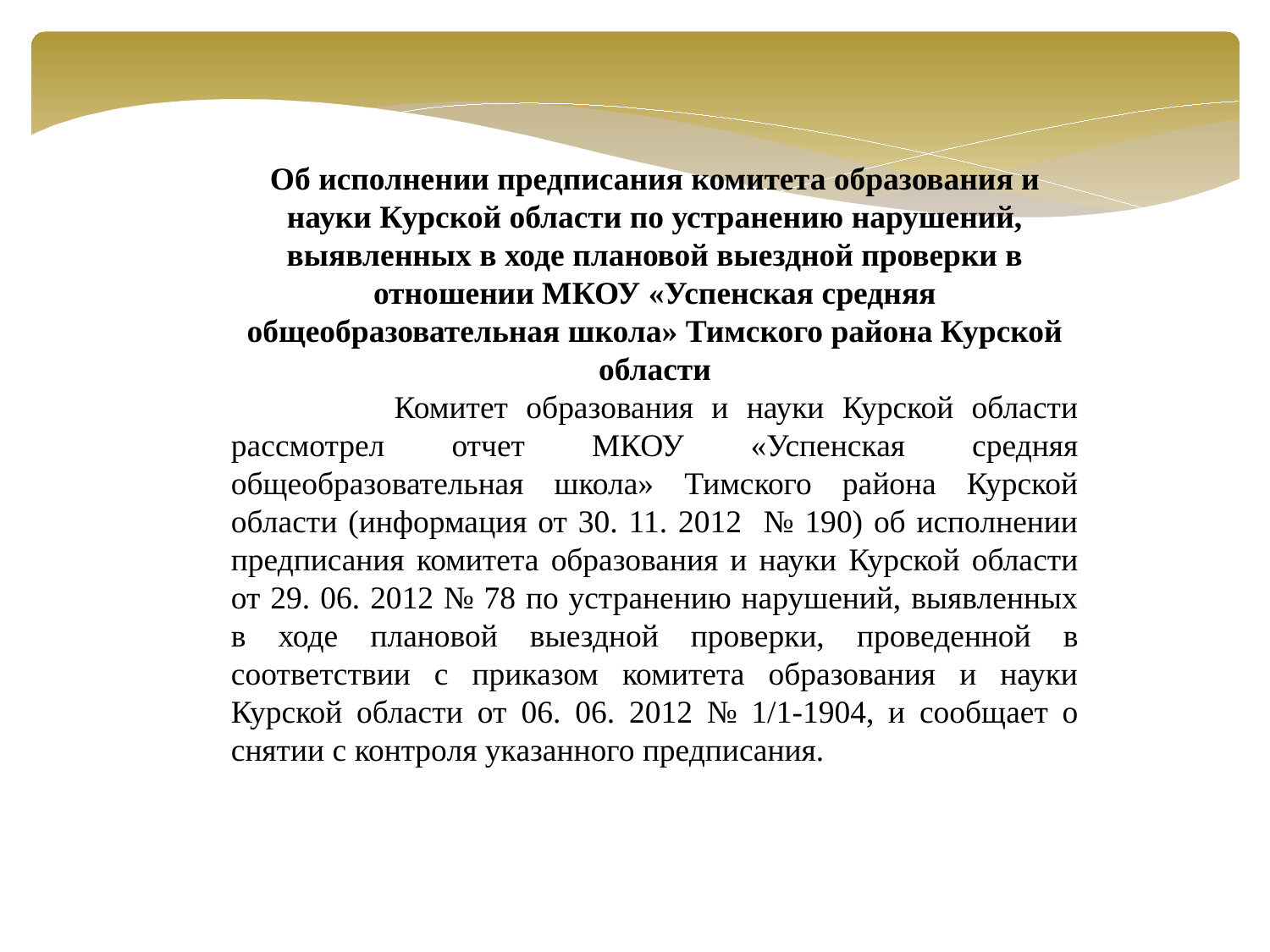

Об исполнении предписания комитета образования и науки Курской области по устранению нарушений, выявленных в ходе плановой выездной проверки в отношении МКОУ «Успенская средняя общеобразовательная школа» Тимского района Курской области
         Комитет образования и науки Курской области рассмотрел отчет МКОУ «Успенская средняя общеобразовательная школа» Тимского района Курской области (информация от 30. 11. 2012  № 190) об исполнении предписания комитета образования и науки Курской области от 29. 06. 2012 № 78 по устранению нарушений, выявленных в ходе плановой выездной проверки, проведенной в соответствии с приказом комитета образования и науки Курской области от 06. 06. 2012 № 1/1-1904, и сообщает о снятии с контроля указанного предписания.